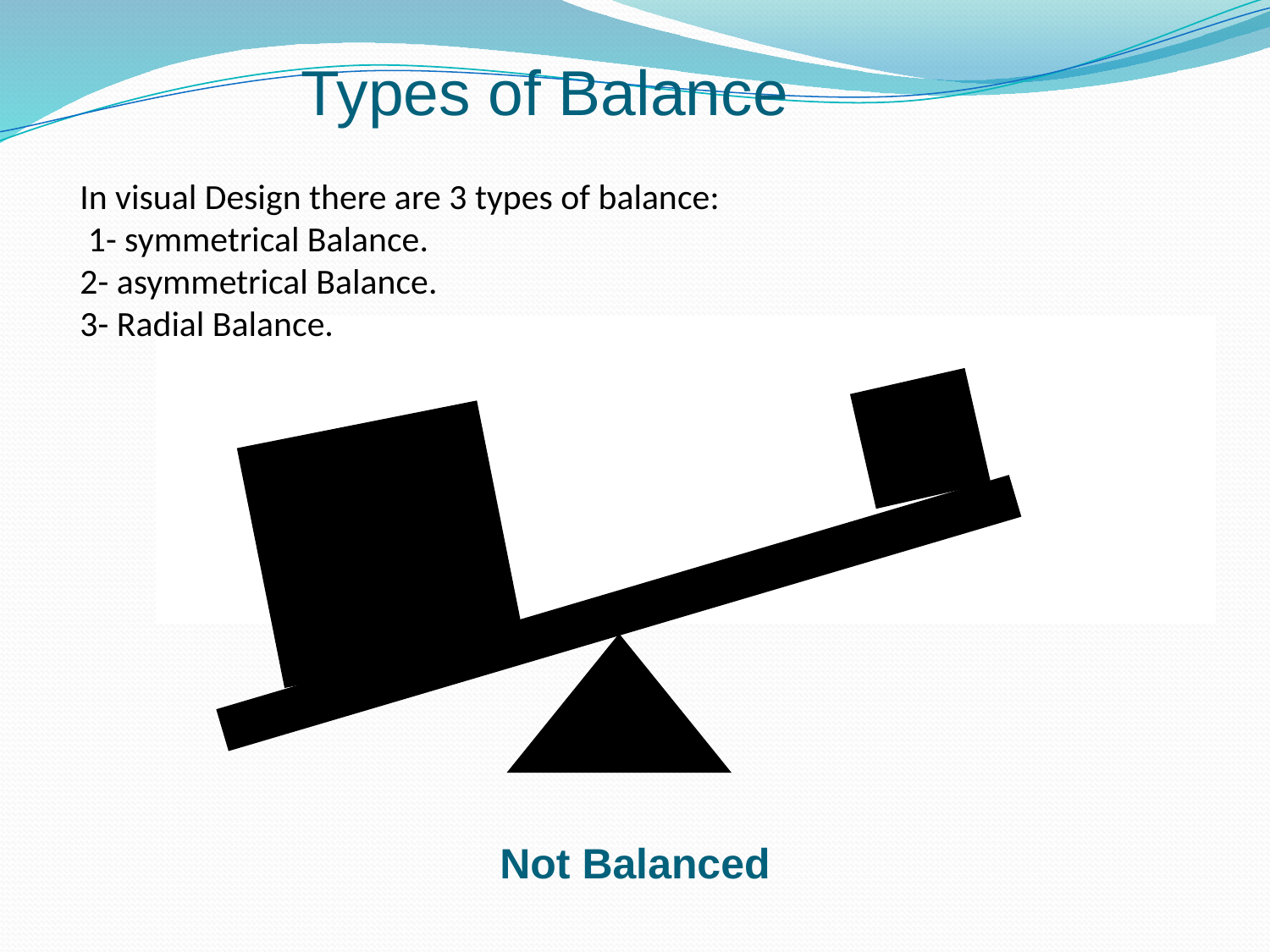

Types of Balance
# In visual Design there are 3 types of balance: 1- symmetrical Balance. 2- asymmetrical Balance. 3- Radial Balance.

Not Balanced